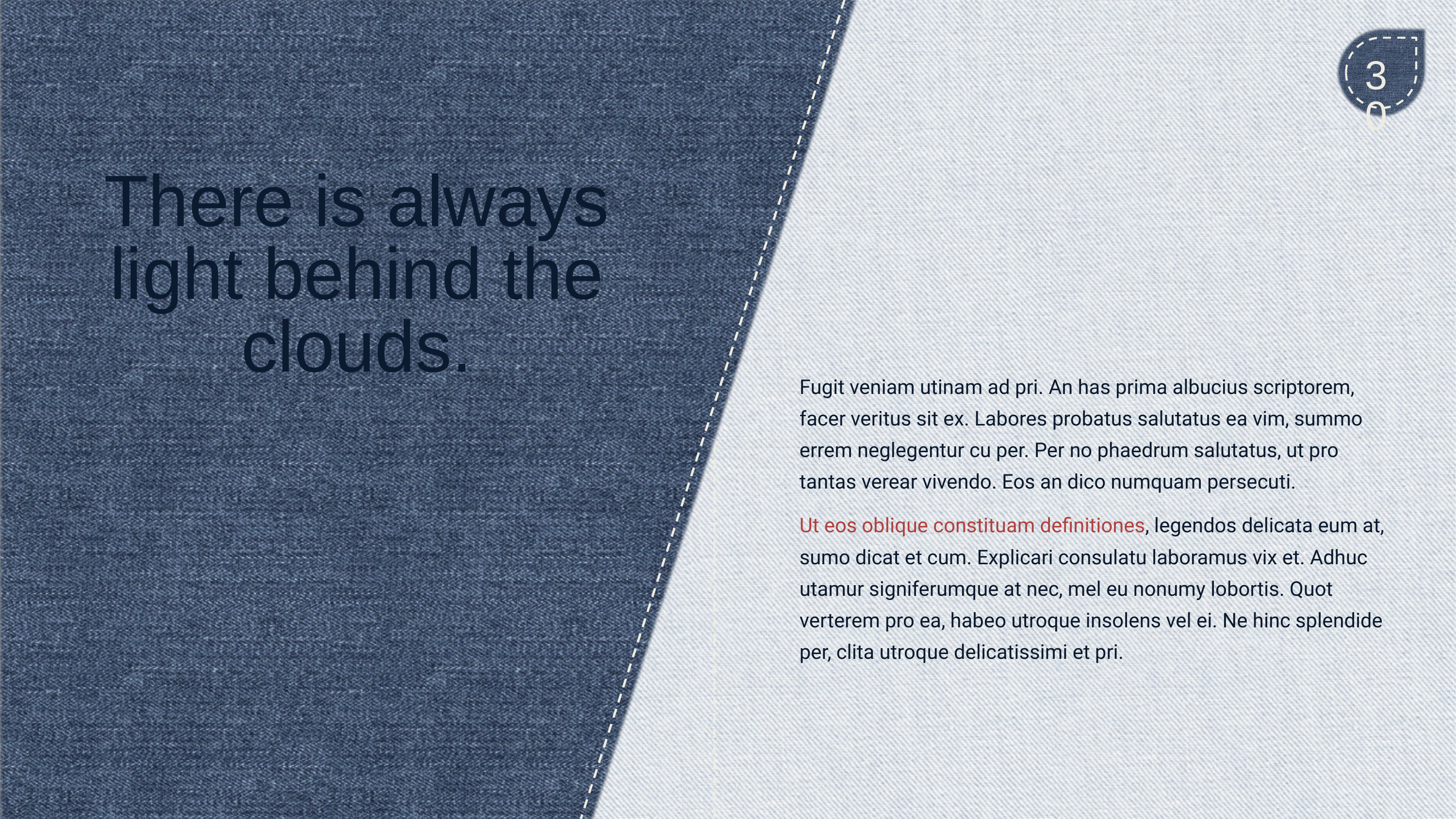

There is always light behind the clouds.
30
Fugit veniam utinam ad pri. An has prima albucius scriptorem, facer veritus sit ex. Labores probatus salutatus ea vim, summo errem neglegentur cu per. Per no phaedrum salutatus, ut pro tantas verear vivendo. Eos an dico numquam persecuti.
Ut eos oblique constituam definitiones, legendos delicata eum at, sumo dicat et cum. Explicari consulatu laboramus vix et. Adhuc utamur signiferumque at nec, mel eu nonumy lobortis. Quot verterem pro ea, habeo utroque insolens vel ei. Ne hinc splendide per, clita utroque delicatissimi et pri.